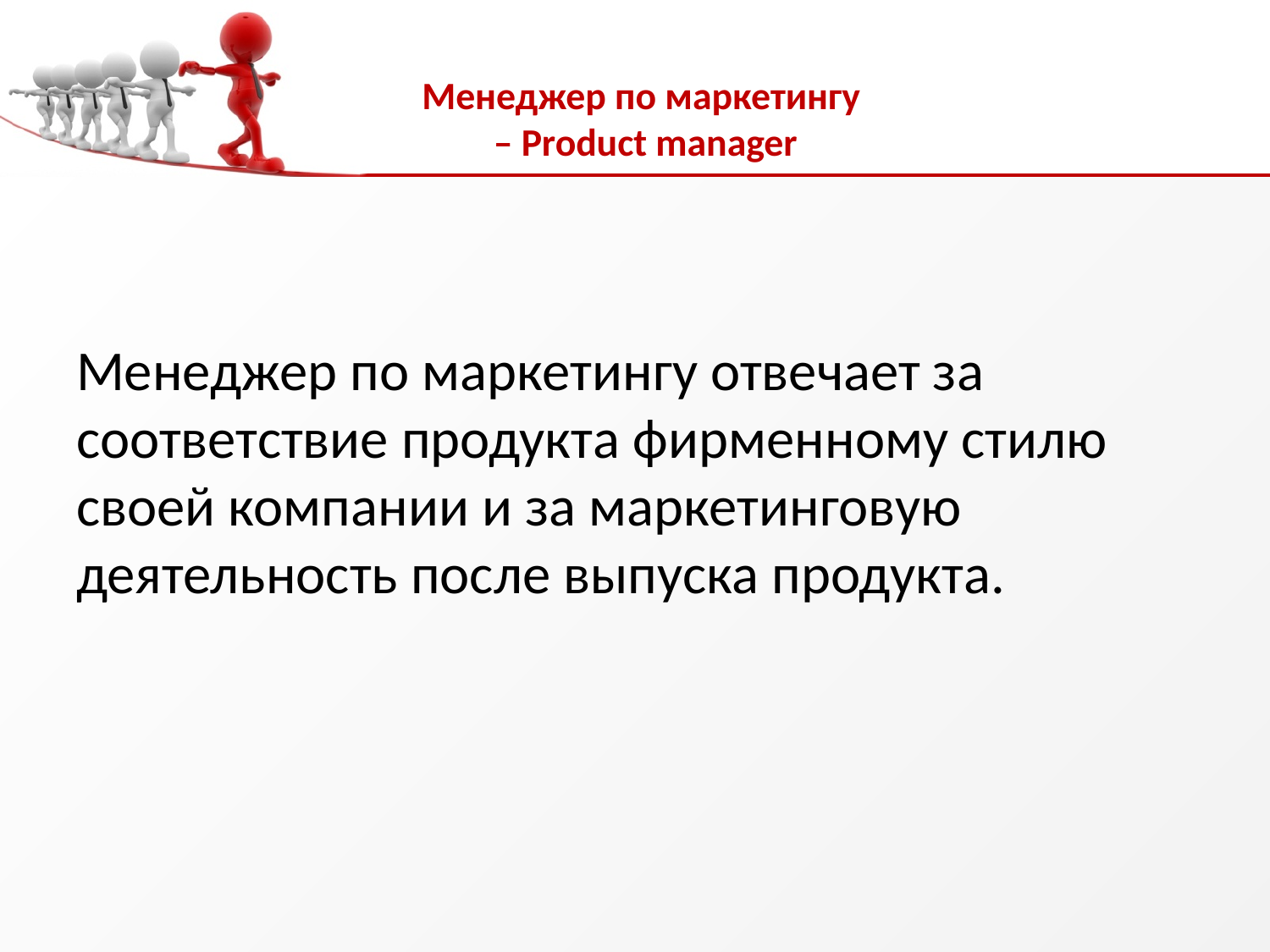

# Менеджер по маркетингу  – Product manager
Менеджер по маркетингу отвечает за соответствие продукта фирменному стилю своей компании и за маркетинговую деятельность после выпуска продукта.